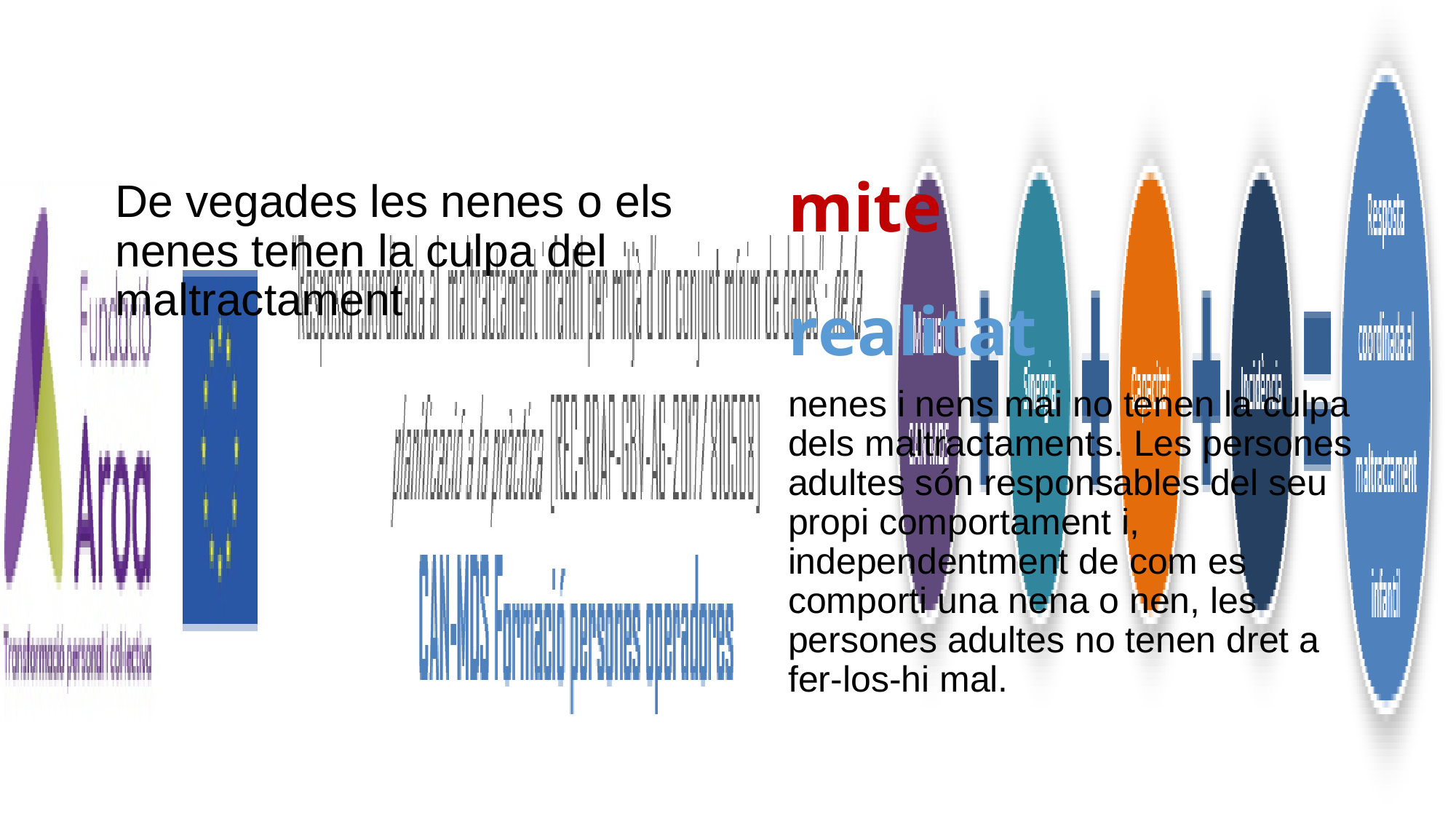

mite
De vegades les nenes o els nenes tenen la culpa del maltractament
realitat
nenes i nens mai no tenen la culpa dels maltractaments. Les persones adultes són responsables del seu propi comportament i, independentment de com es comporti una nena o nen, les persones adultes no tenen dret a fer-los-hi mal.